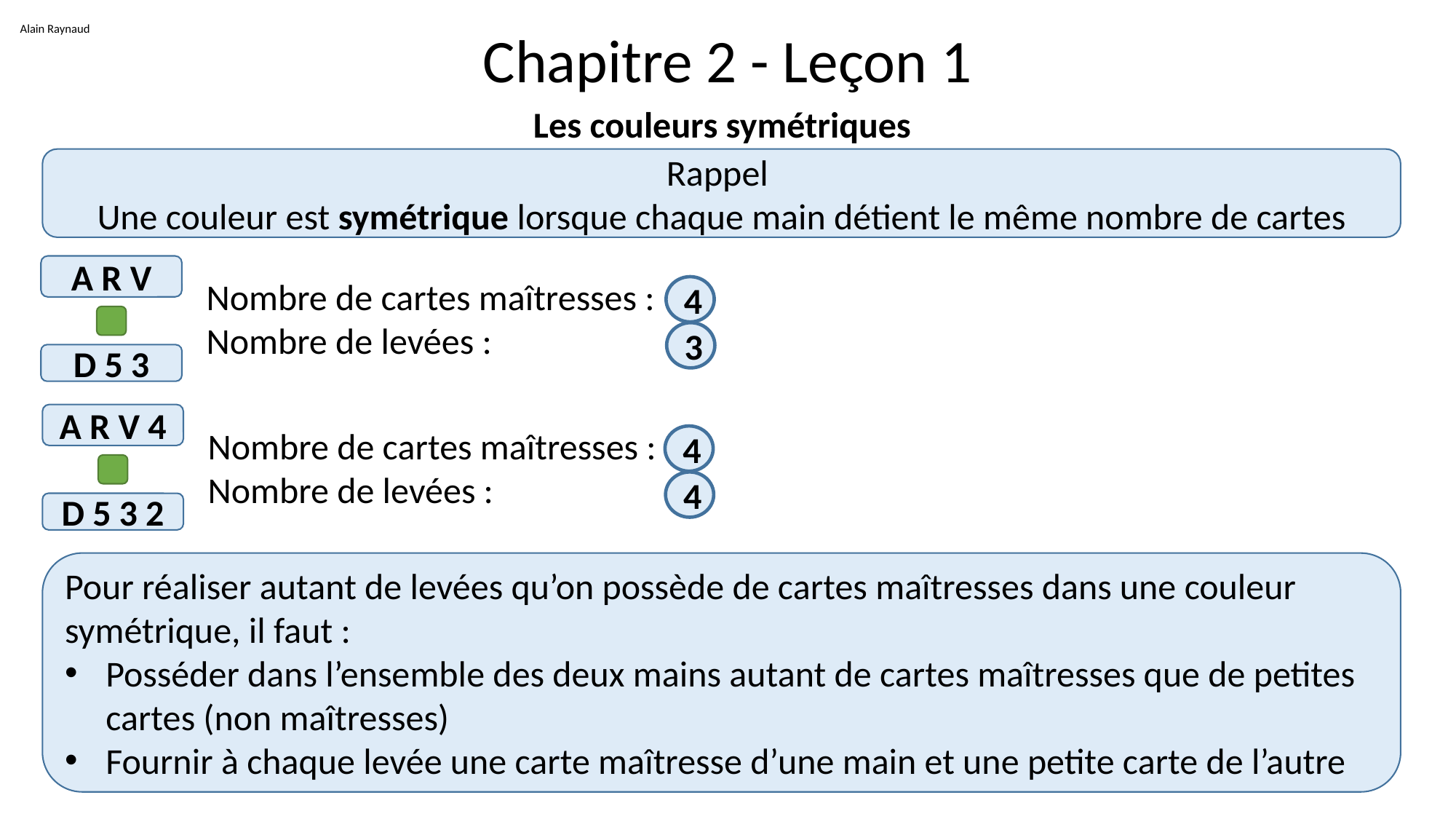

Alain Raynaud
# Chapitre 2 - Leçon 1
Les couleurs symétriques

Rappel
Une couleur est symétrique lorsque chaque main détient le même nombre de cartes
A R V

D 5 3
Nombre de cartes maîtresses :
Nombre de levées :
4
3
A R V 4

D 5 3 2
Nombre de cartes maîtresses :
Nombre de levées :
4
4
Pour réaliser autant de levées qu’on possède de cartes maîtresses dans une couleur symétrique, il faut :
Posséder dans l’ensemble des deux mains autant de cartes maîtresses que de petites cartes (non maîtresses)
Fournir à chaque levée une carte maîtresse d’une main et une petite carte de l’autre